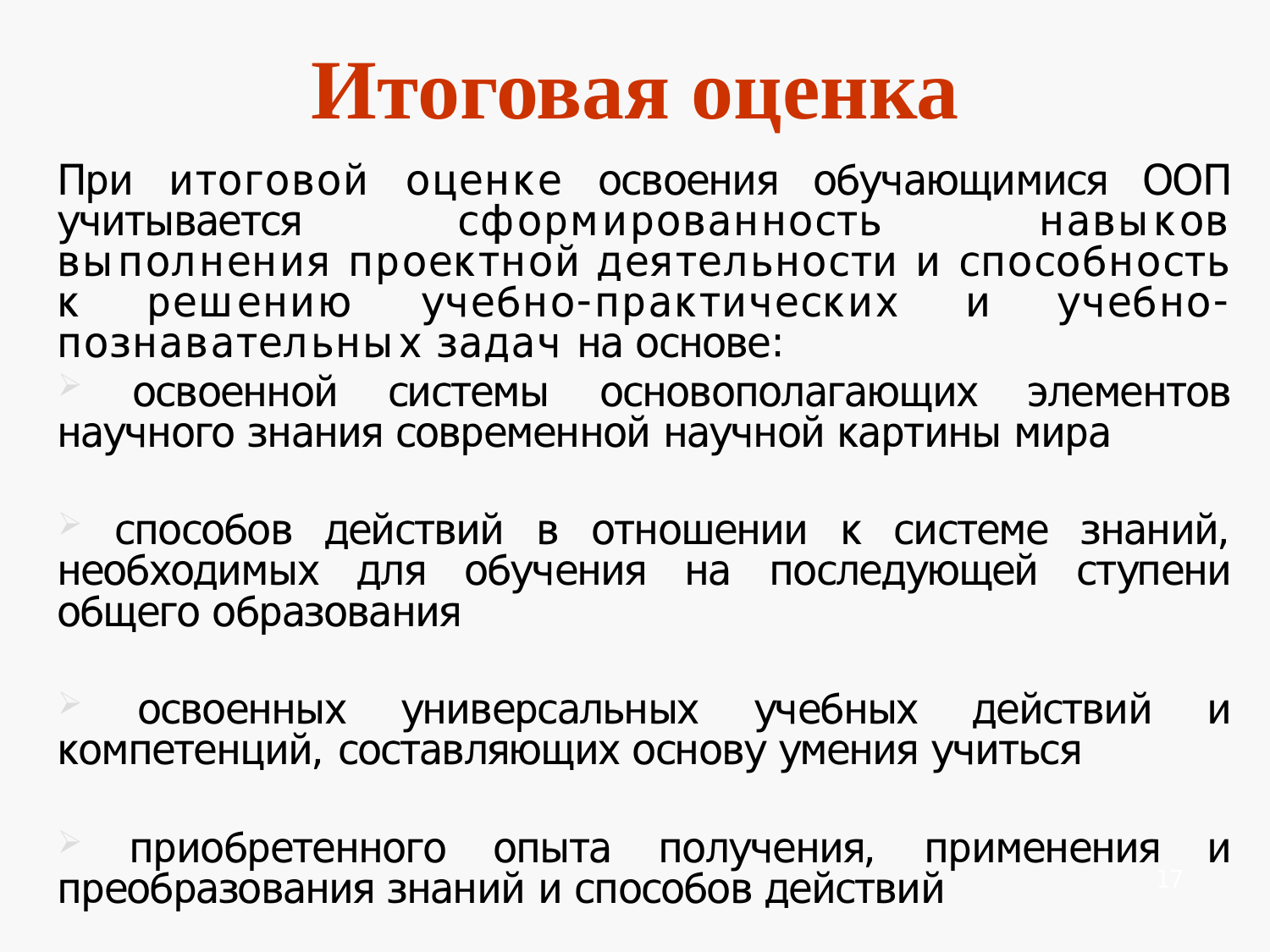

# Итоговая оценка
При итоговой оценке освоения обучающимися ООП учитывается сформированность навыков выполнения проектной деятельности и способность к решению учебно-практических и учебно-познавательных задач на основе:
 освоенной системы основополагающих элементов научного знания современной научной картины мира

 способов действий в отношении к системе знаний, необходимых для обучения на последующей ступени общего образования

 освоенных универсальных учебных действий и компетенций, составляющих основу умения учиться

 приобретенного опыта получения, применения и преобразования знаний и способов действий
17